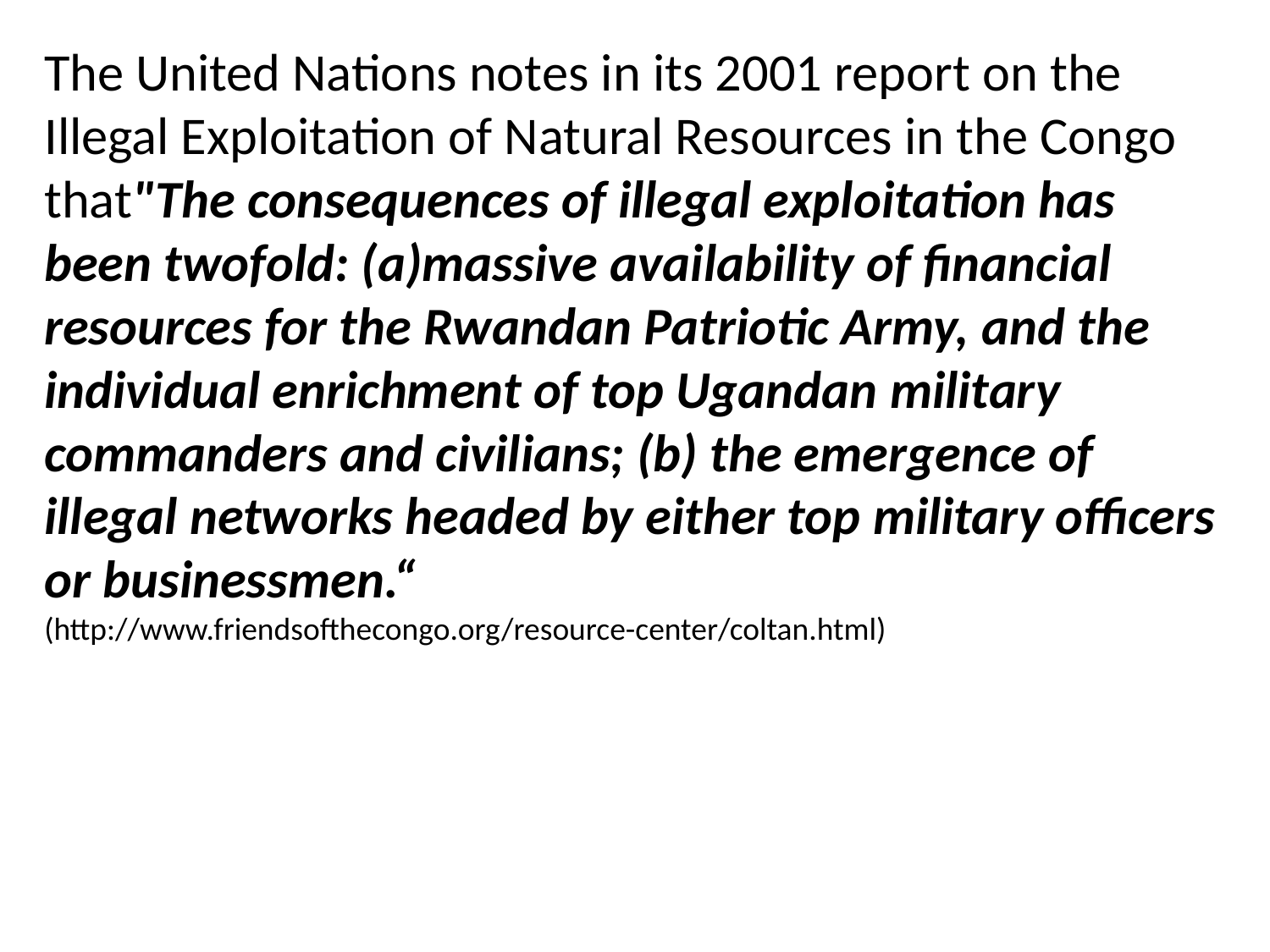

The United Nations notes in its 2001 report on the Illegal Exploitation of Natural Resources in the Congo that"The consequences of illegal exploitation has been twofold: (a)massive availability of financial resources for the Rwandan Patriotic Army, and the individual enrichment of top Ugandan military commanders and civilians; (b) the emergence of illegal networks headed by either top military officers or businessmen.“
(http://www.friendsofthecongo.org/resource-center/coltan.html)